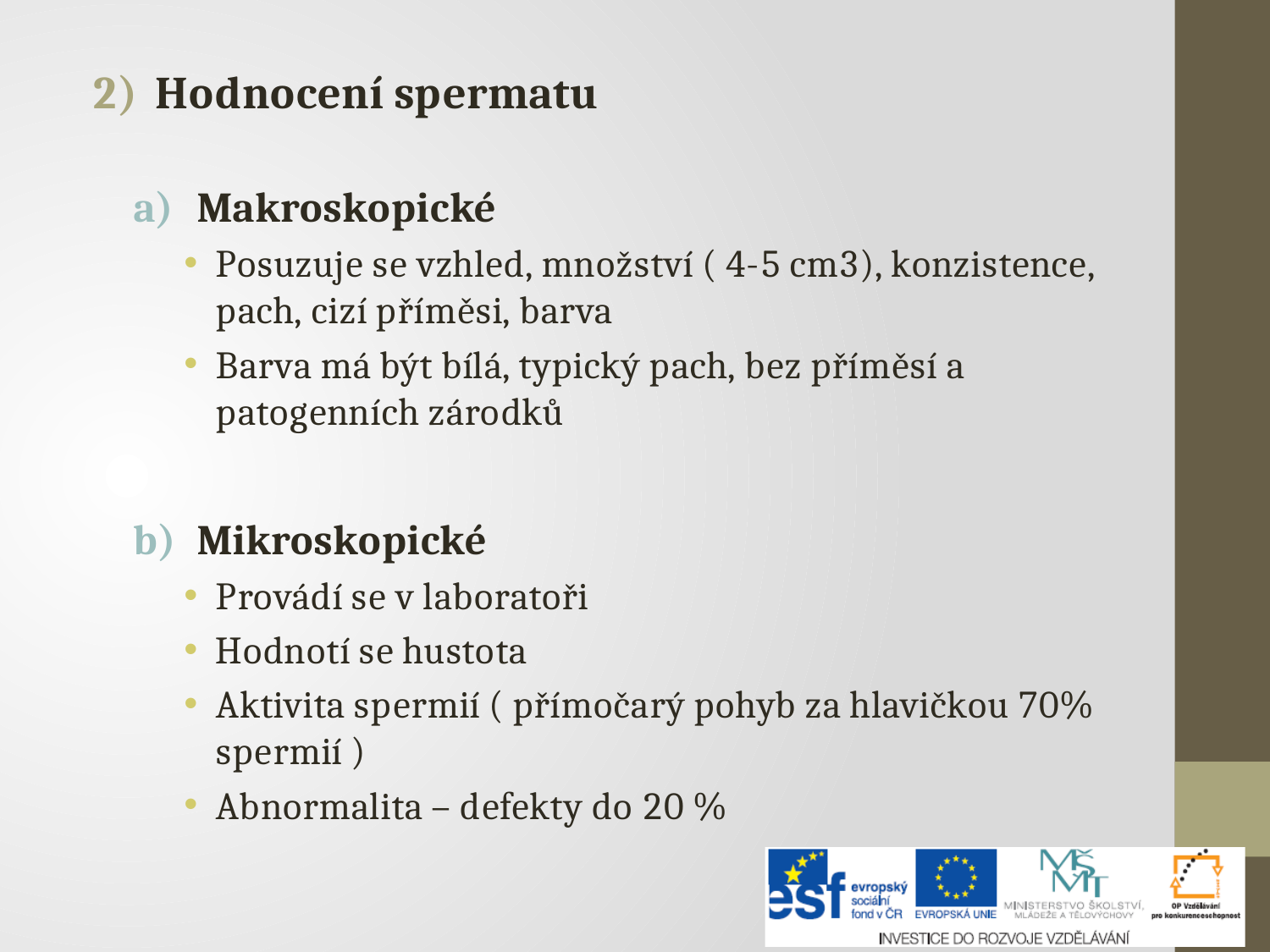

Hodnocení spermatu

Makroskopické
Posuzuje se vzhled, množství ( 4-5 cm3), konzistence, pach, cizí příměsi, barva
Barva má být bílá, typický pach, bez příměsí a patogenních zárodků

Mikroskopické
Provádí se v laboratoři
Hodnotí se hustota
Aktivita spermií ( přímočarý pohyb za hlavičkou 70% spermií )
Abnormalita – defekty do 20 %